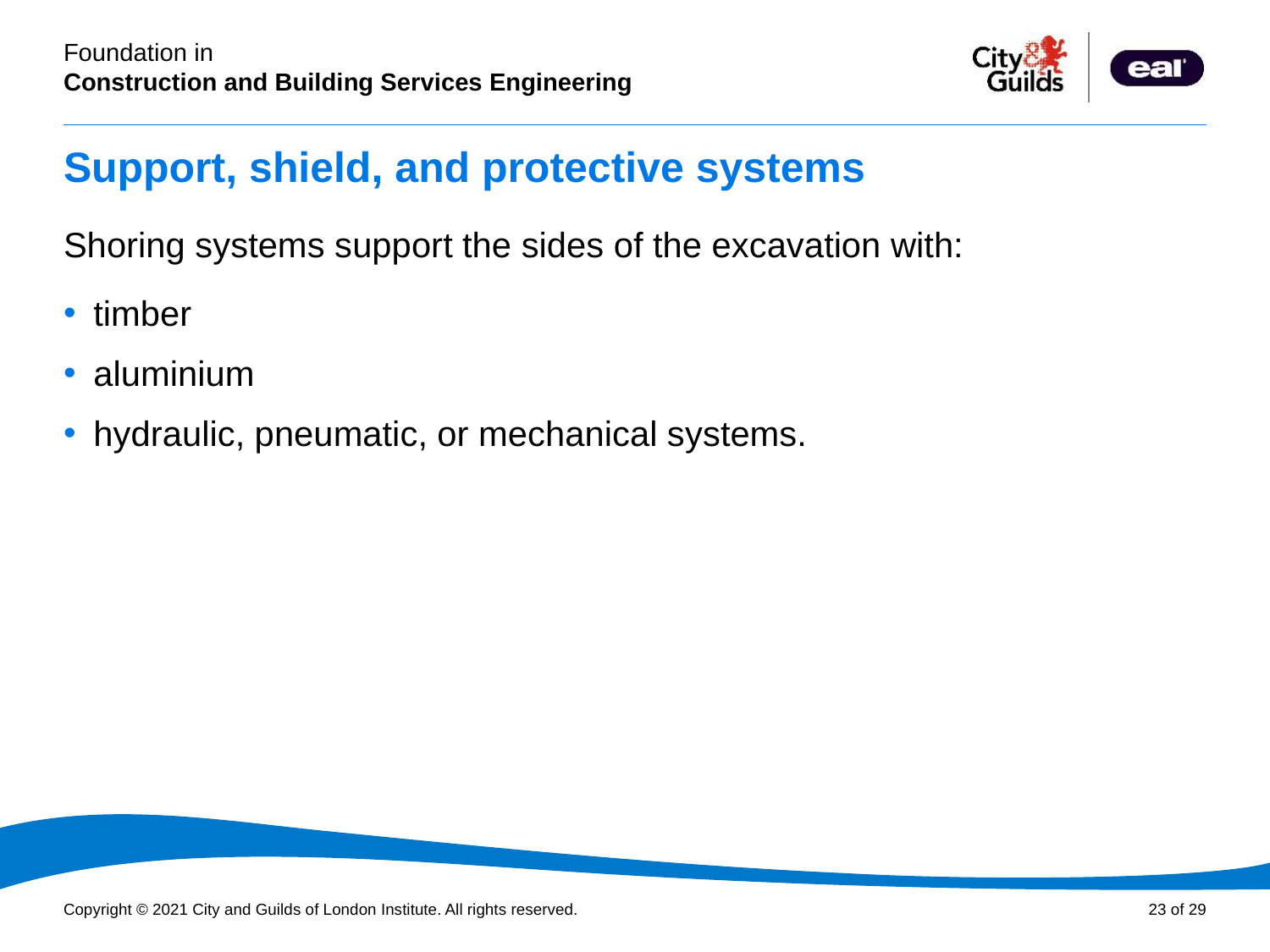

# Support, shield, and protective systems
Shoring systems support the sides of the excavation with:
timber
aluminium
hydraulic, pneumatic, or mechanical systems.